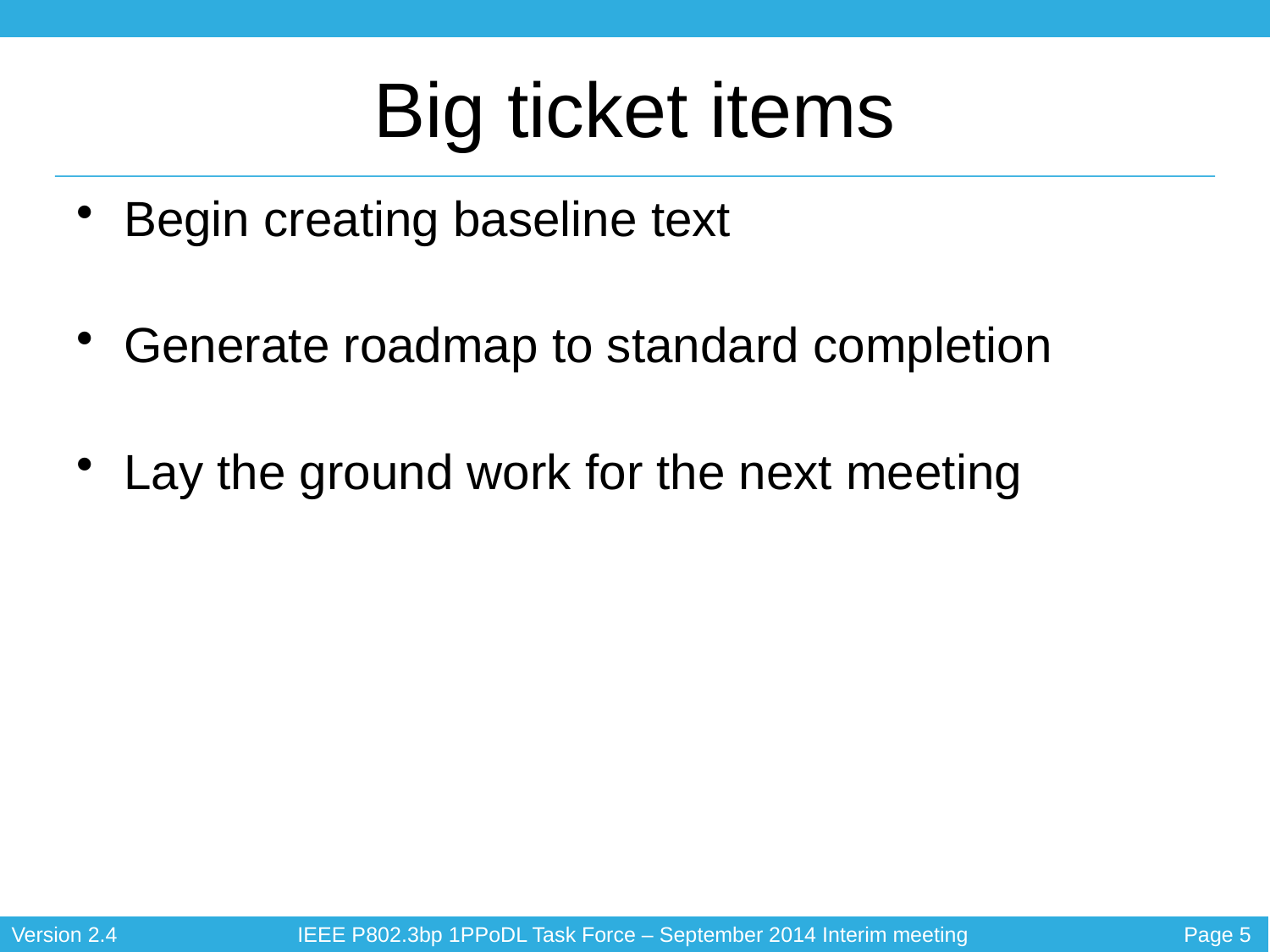

Big ticket items
Begin creating baseline text

Generate roadmap to standard completion

Lay the ground work for the next meeting